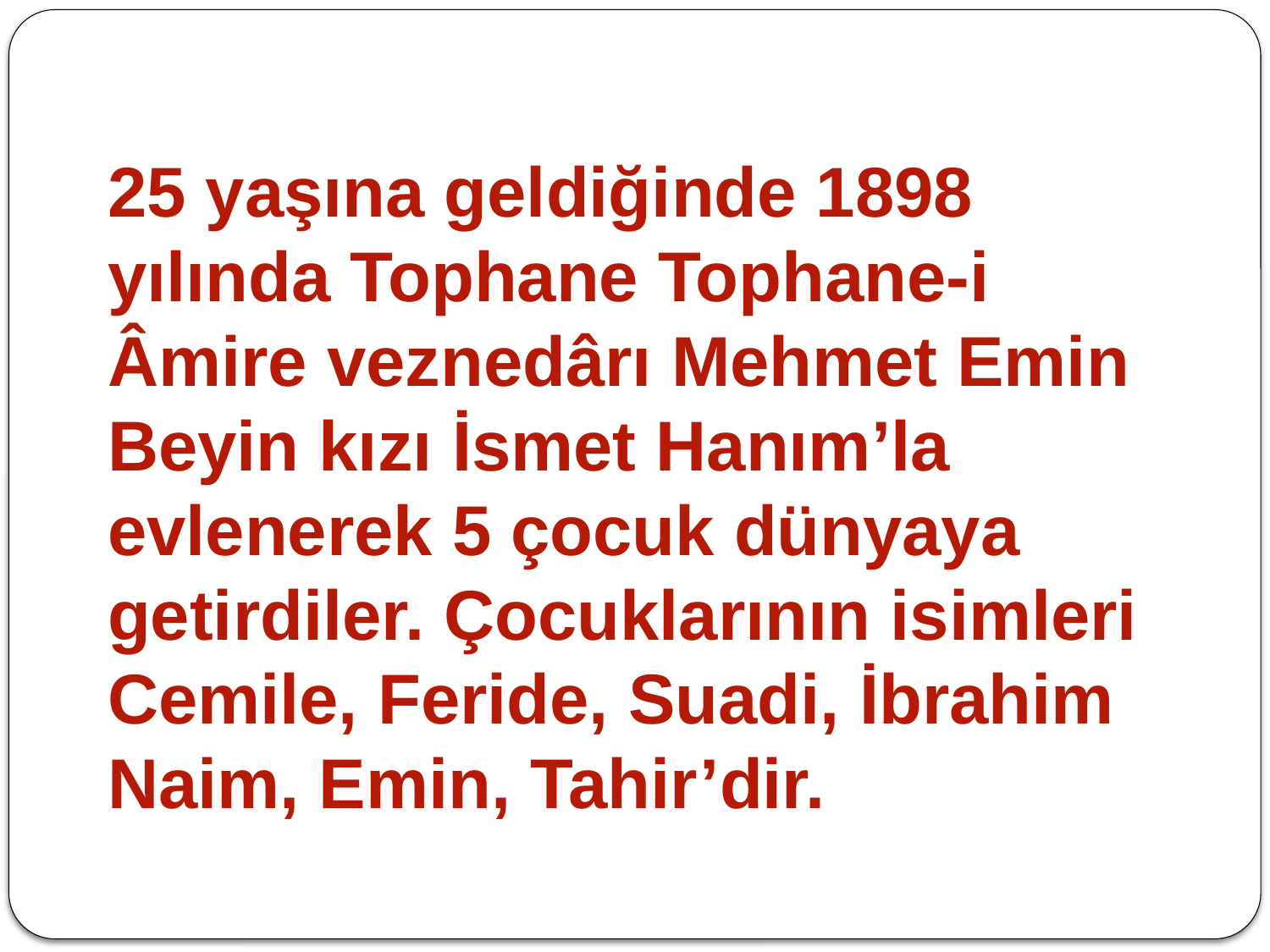

# 25 yaşına geldiğinde 1898 yılında Tophane Tophane-i Âmire veznedârı Mehmet Emin Beyin kızı İsmet Hanım’la evlenerek 5 çocuk dünyaya getirdiler. Çocuklarının isimleri Cemile, Feride, Suadi, İbrahim Naim, Emin, Tahir’dir.